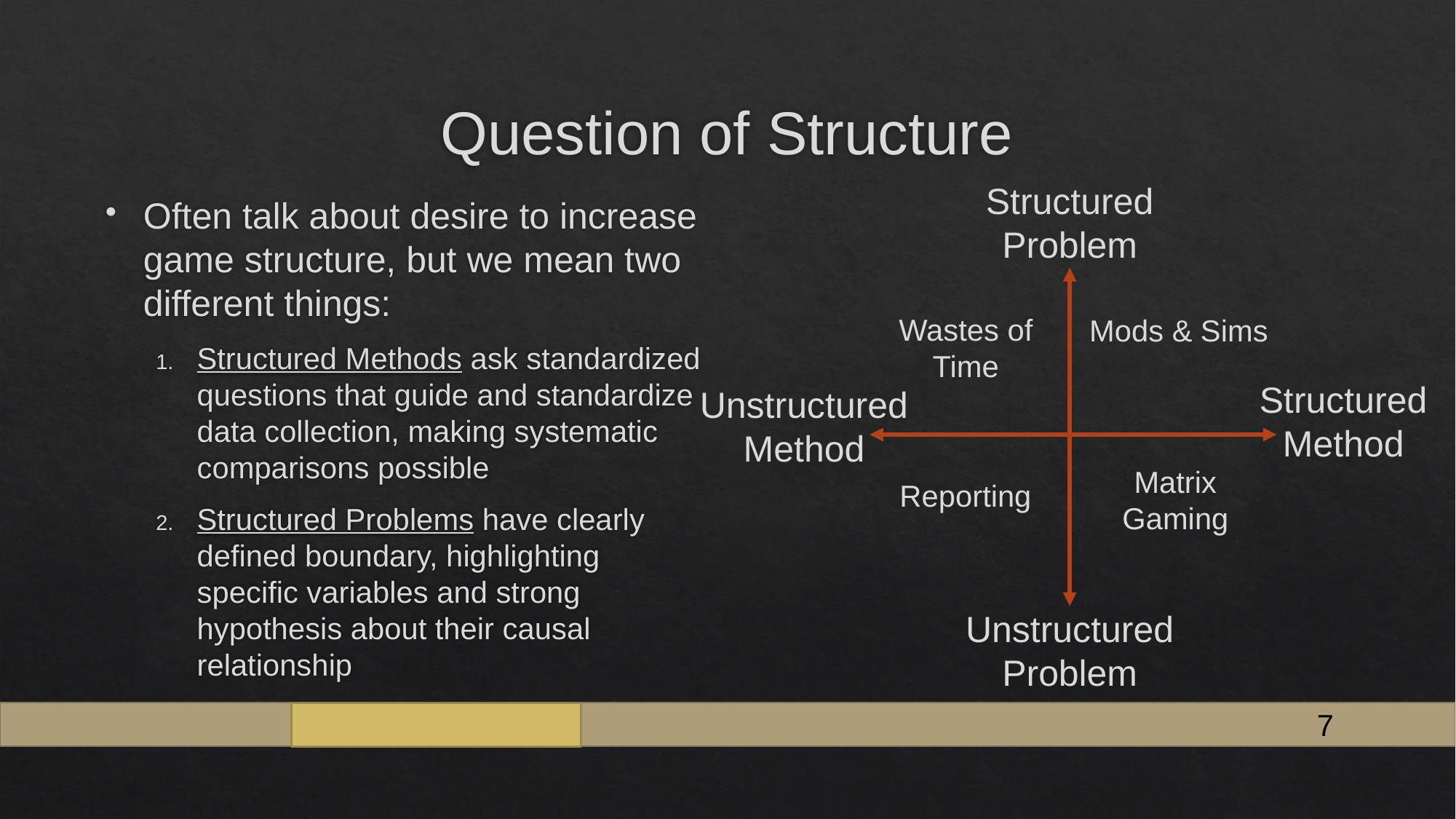

# Question of Structure
Structured Problem
Often talk about desire to increase game structure, but we mean two different things:
Structured Methods ask standardized questions that guide and standardize data collection, making systematic comparisons possible
Structured Problems have clearly defined boundary, highlighting specific variables and strong hypothesis about their causal relationship

Wastes of Time
Mods & Sims
Structured Method
Unstructured Method
Matrix Gaming
Reporting
Unstructured Problem
7